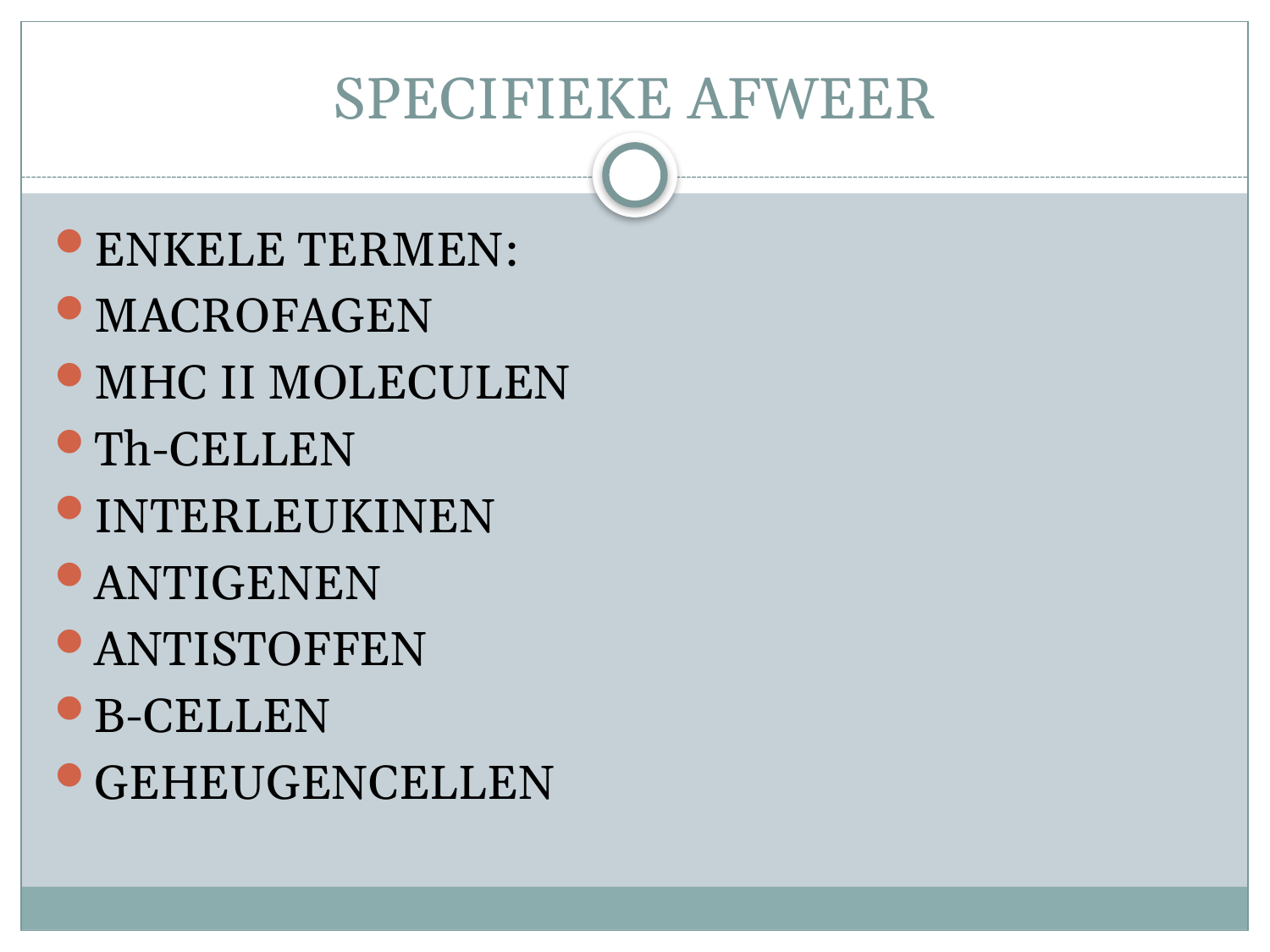

# SPECIFIEKE AFWEER
ENKELE TERMEN:
MACROFAGEN
MHC II MOLECULEN
Th-CELLEN
INTERLEUKINEN
ANTIGENEN
ANTISTOFFEN
B-CELLEN
GEHEUGENCELLEN